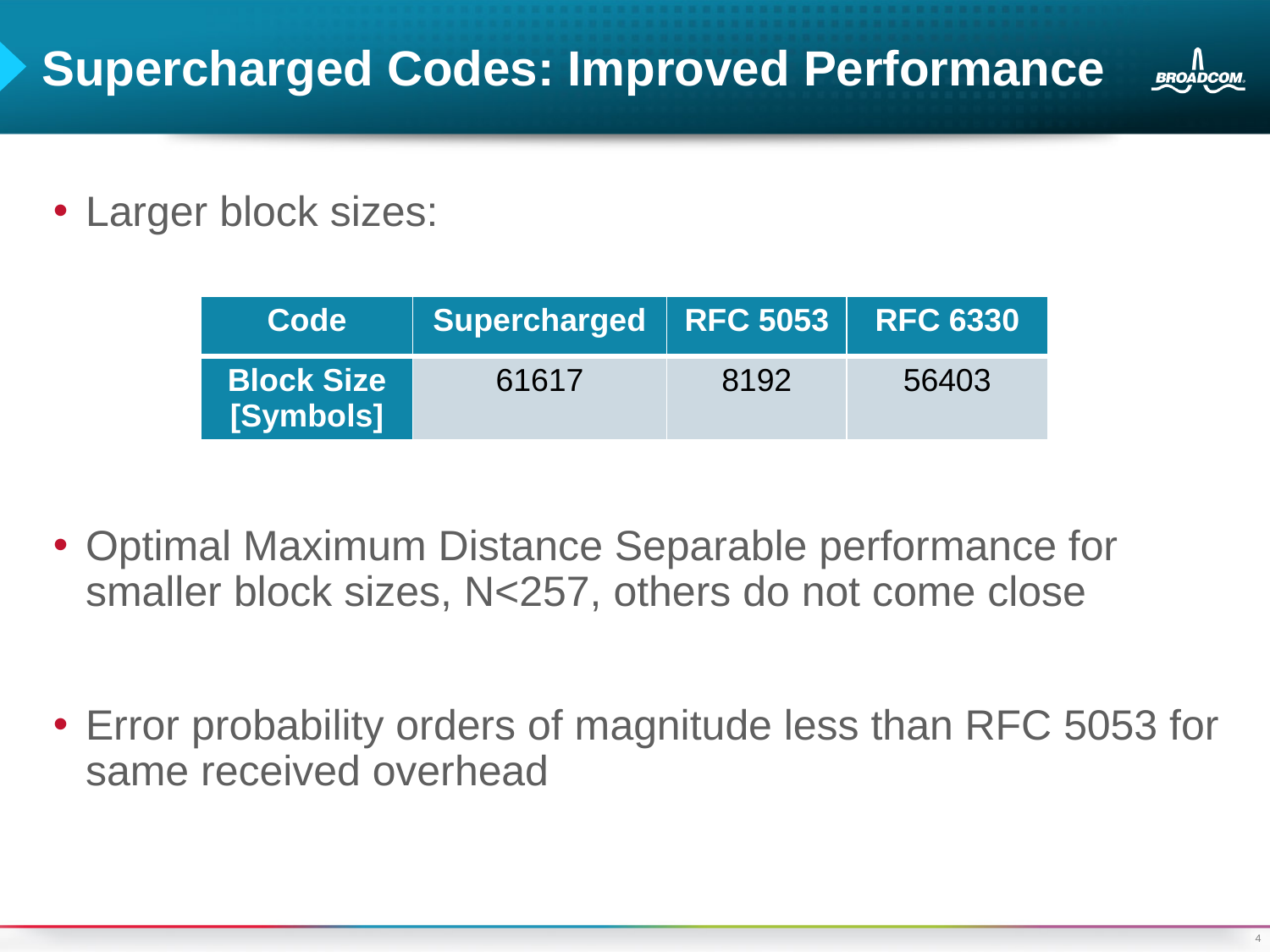

# Supercharged Codes: Improved Performance
Larger block sizes:

Optimal Maximum Distance Separable performance for smaller block sizes, N<257, others do not come close

Error probability orders of magnitude less than RFC 5053 for same received overhead

| Code | Supercharged | RFC 5053 | RFC 6330 |
| --- | --- | --- | --- |
| Block Size [Symbols] | 61617 | 8192 | 56403 |